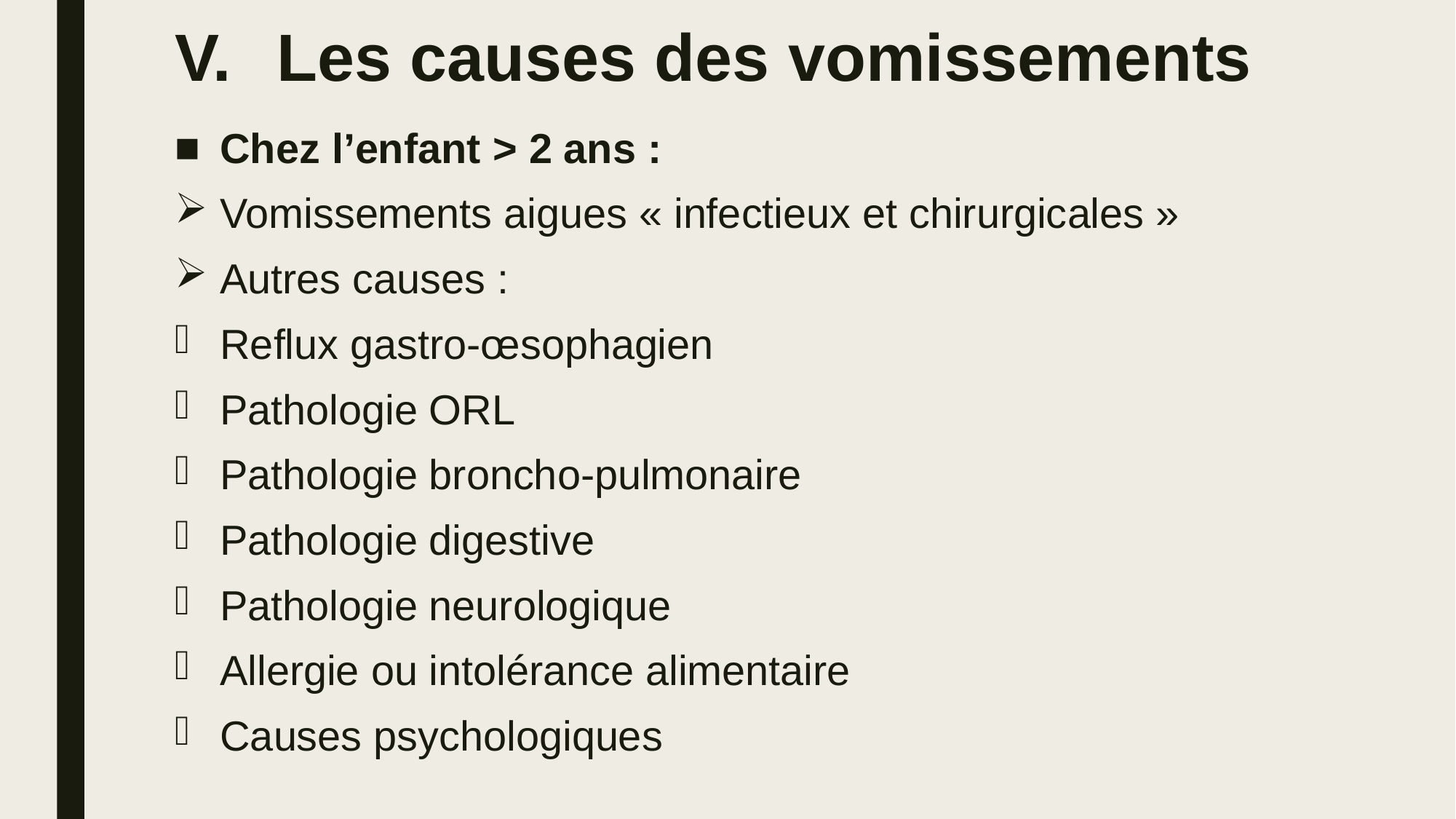

# Les causes des vomissements
Chez l’enfant > 2 ans :
Vomissements aigues « infectieux et chirurgicales »
Autres causes :
Reflux gastro-œsophagien
Pathologie ORL
Pathologie broncho-pulmonaire
Pathologie digestive
Pathologie neurologique
Allergie ou intolérance alimentaire
Causes psychologiques